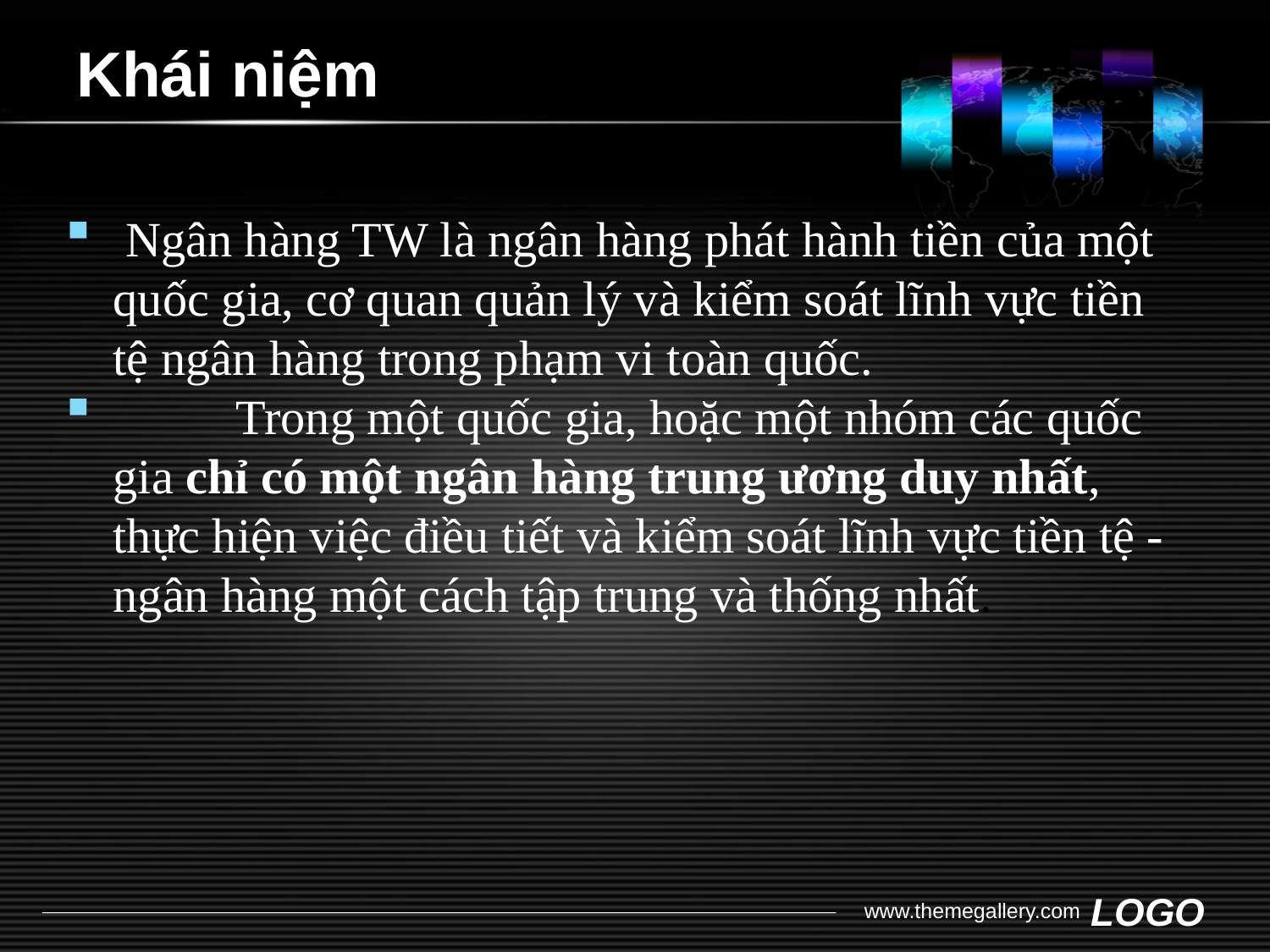

# Khái niệm
 Ngân hàng TW là ngân hàng phát hành tiền của một quốc gia, cơ quan quản lý và kiểm soát lĩnh vực tiền tệ ngân hàng trong phạm vi toàn quốc.
          Trong một quốc gia, hoặc một nhóm các quốc gia chỉ có một ngân hàng trung ương duy nhất, thực hiện việc điều tiết và kiểm soát lĩnh vực tiền tệ - ngân hàng một cách tập trung và thống nhất.
www.themegallery.com